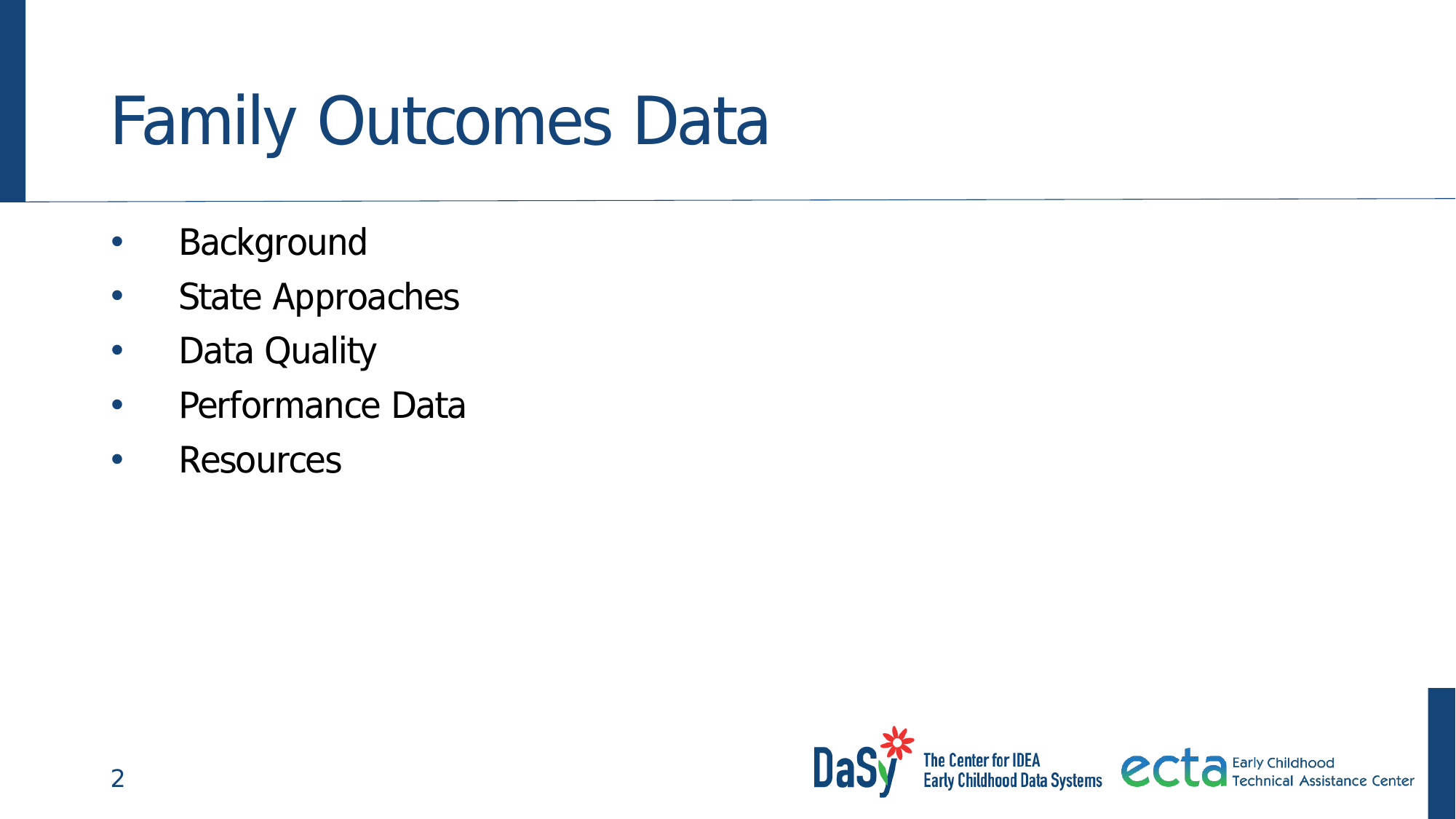

# Family Outcomes Data
Background
State Approaches
Data Quality
Performance Data
Resources